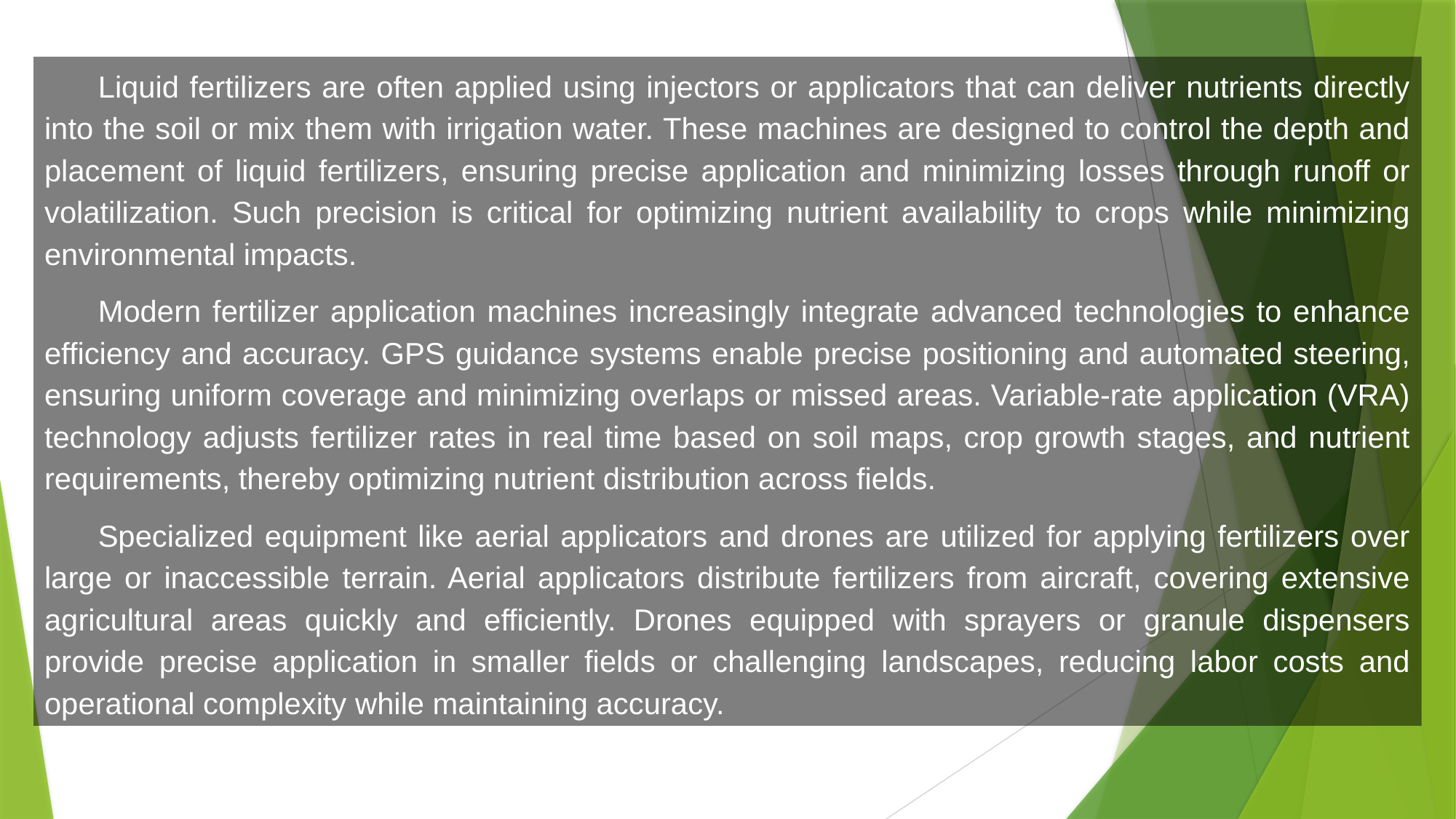

Liquid fertilizers are often applied using injectors or applicators that can deliver nutrients directly into the soil or mix them with irrigation water. These machines are designed to control the depth and placement of liquid fertilizers, ensuring precise application and minimizing losses through runoff or volatilization. Such precision is critical for optimizing nutrient availability to crops while minimizing environmental impacts.
Modern fertilizer application machines increasingly integrate advanced technologies to enhance efficiency and accuracy. GPS guidance systems enable precise positioning and automated steering, ensuring uniform coverage and minimizing overlaps or missed areas. Variable-rate application (VRA) technology adjusts fertilizer rates in real time based on soil maps, crop growth stages, and nutrient requirements, thereby optimizing nutrient distribution across fields.
Specialized equipment like aerial applicators and drones are utilized for applying fertilizers over large or inaccessible terrain. Aerial applicators distribute fertilizers from aircraft, covering extensive agricultural areas quickly and efficiently. Drones equipped with sprayers or granule dispensers provide precise application in smaller fields or challenging landscapes, reducing labor costs and operational complexity while maintaining accuracy.